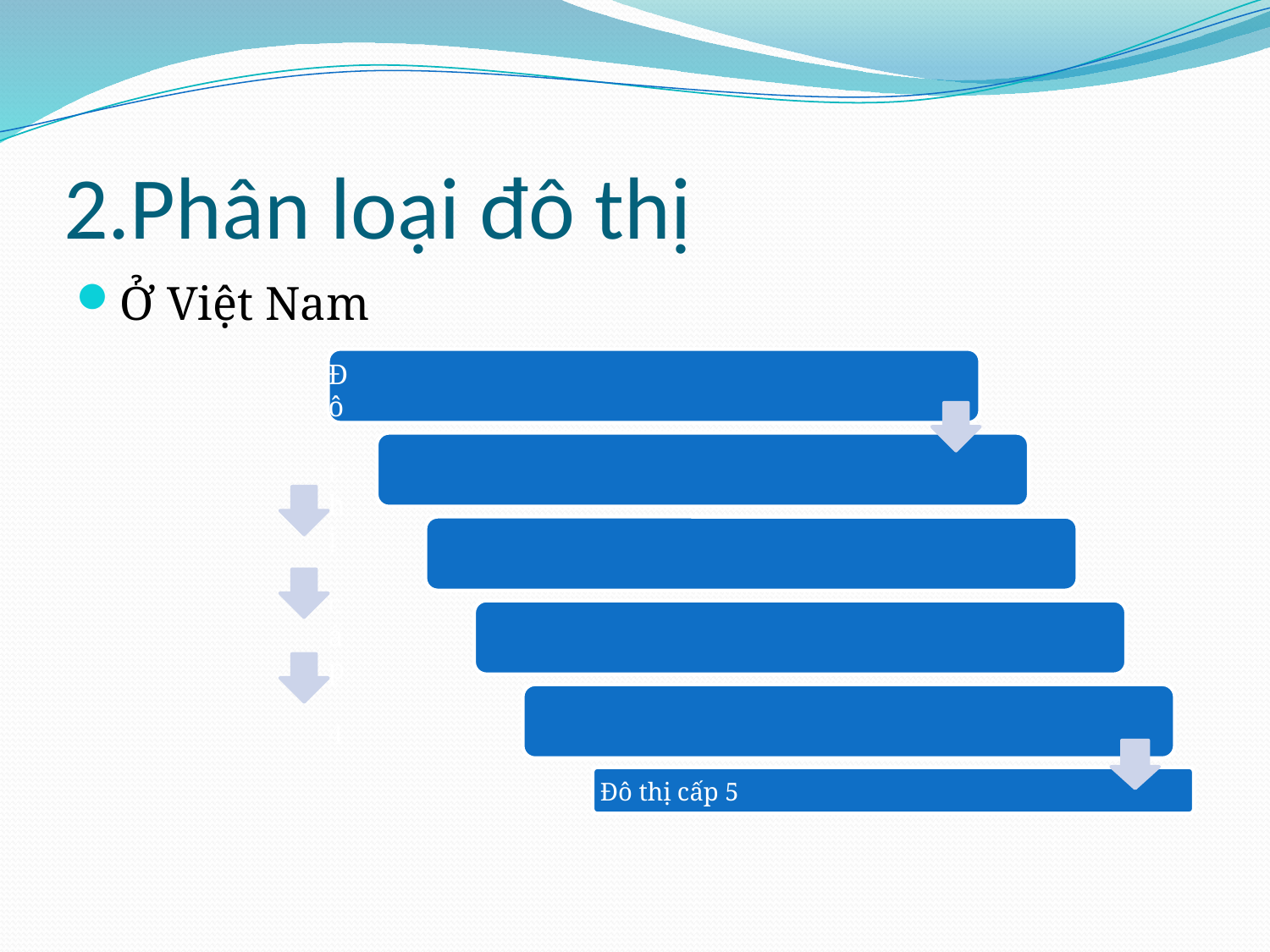

# 2.Phân loại đô thị
Ở Việt Nam
Đô thị cấp 4

Đô thị cấp 5